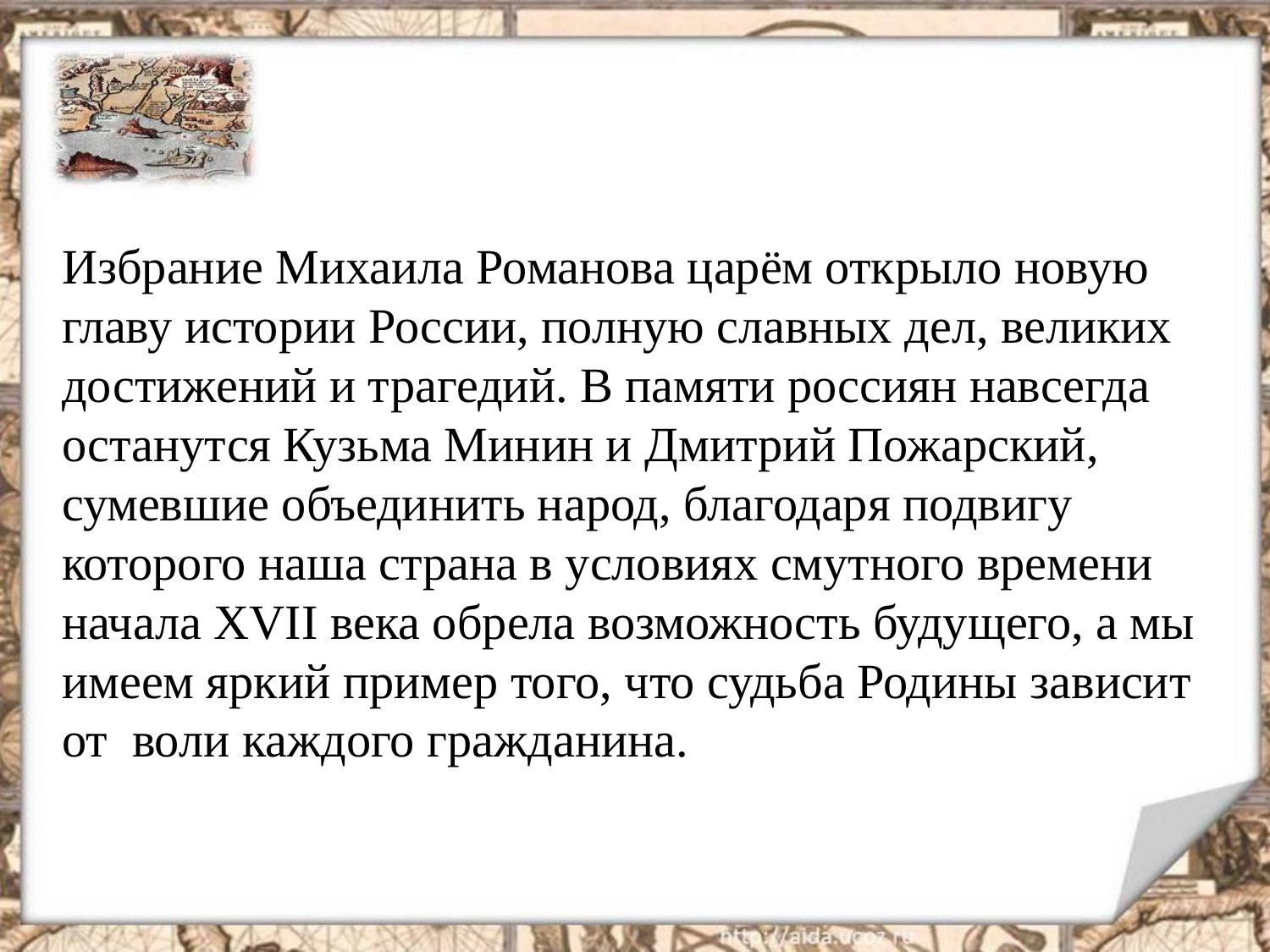

Избрание Михаила Романова царём открыло новую главу истории России, полную славных дел, великих достижений и трагедий. В памяти россиян навсегда останутся Кузьма Минин и Дмитрий Пожарский, сумевшие объединить народ, благодаря подвигу которого наша страна в условиях смутного времени начала XVII века обрела возможность будущего, а мы имеем яркий пример того, что судьба Родины зависит от  воли каждого гражданина.